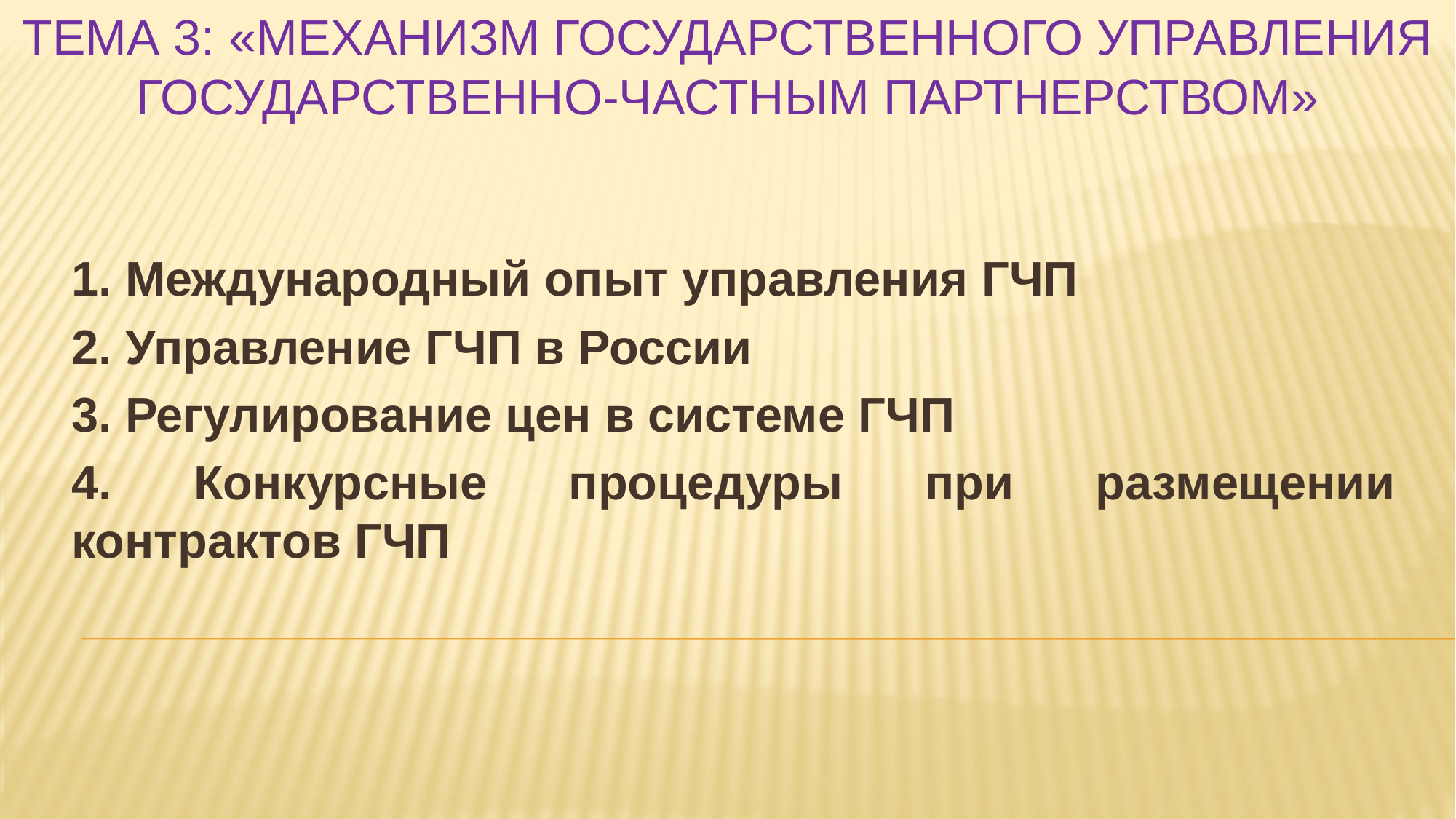

# Тема 3: «Механизм государственного управления государственно-частным партнерством»
1. Международный опыт управления ГЧП
2. Управление ГЧП в России
3. Регулирование цен в системе ГЧП
4. Конкурсные процедуры при размещении контрактов ГЧП